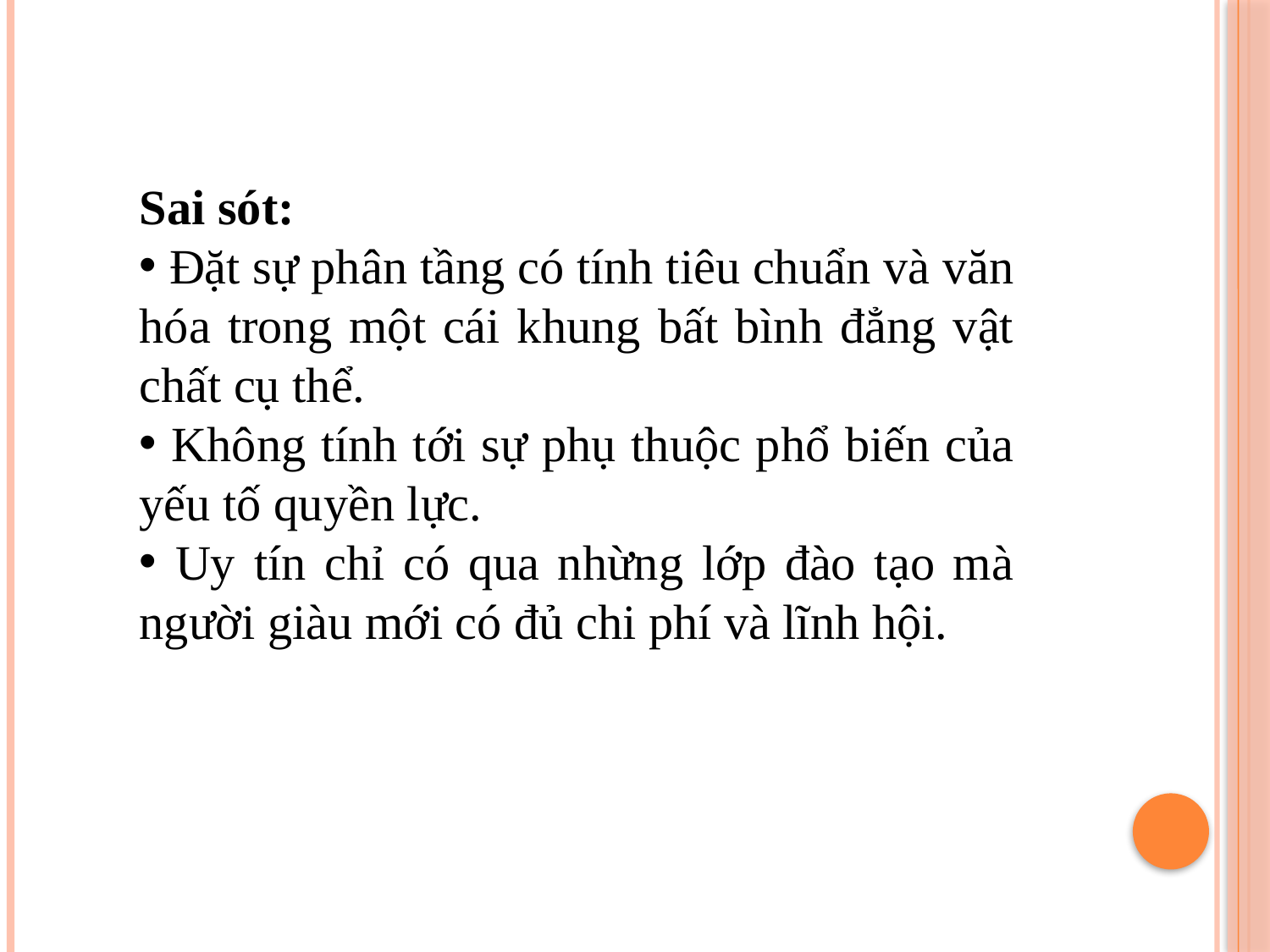

Sai sót:
 Đặt sự phân tầng có tính tiêu chuẩn và văn hóa trong một cái khung bất bình đẳng vật chất cụ thể.
 Không tính tới sự phụ thuộc phổ biến của yếu tố quyền lực.
 Uy tín chỉ có qua nhừng lớp đào tạo mà người giàu mới có đủ chi phí và lĩnh hội.